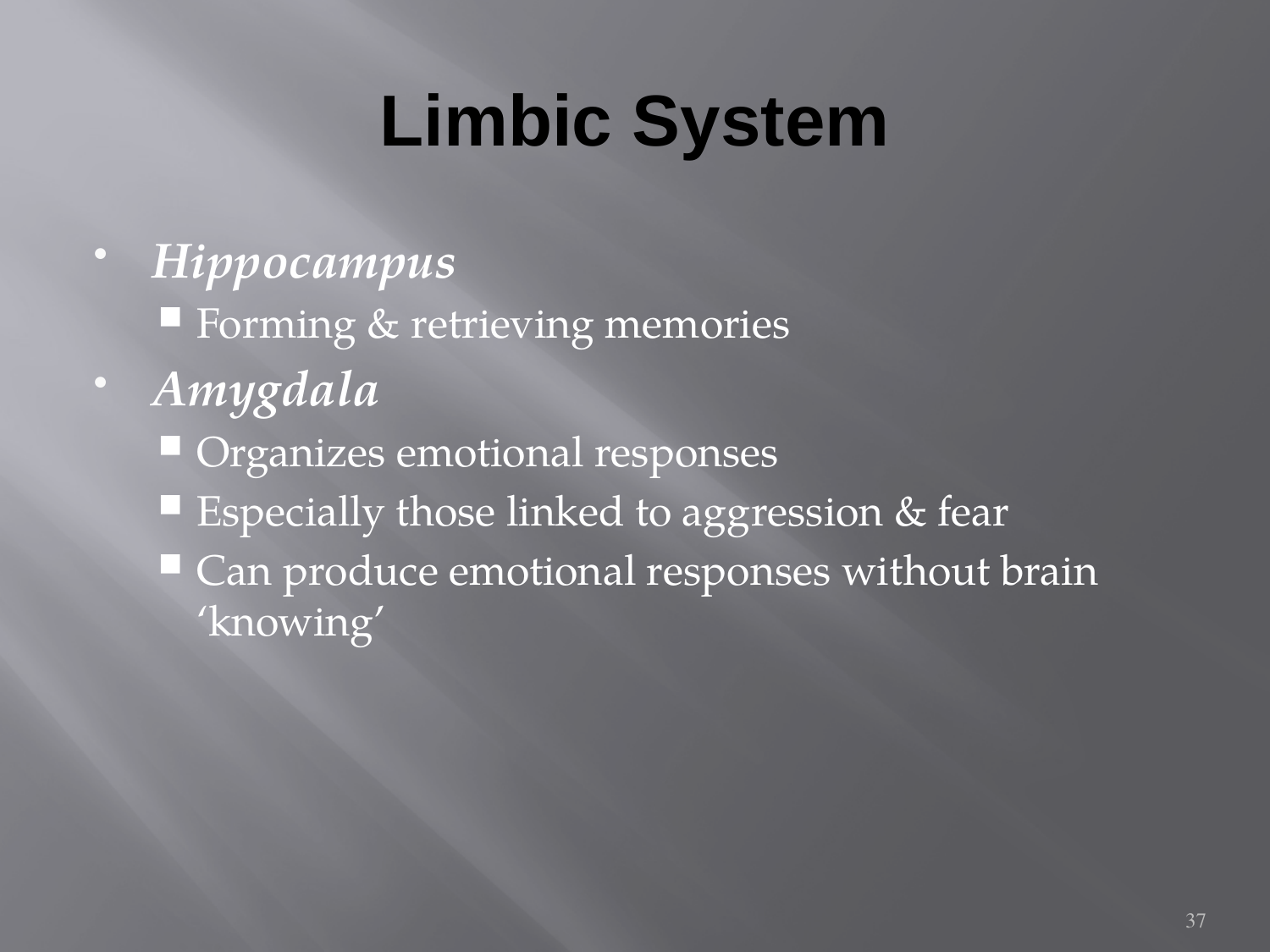

# Limbic System
Hippocampus
Forming & retrieving memories
Amygdala
Organizes emotional responses
Especially those linked to aggression & fear
Can produce emotional responses without brain ‘knowing’
37